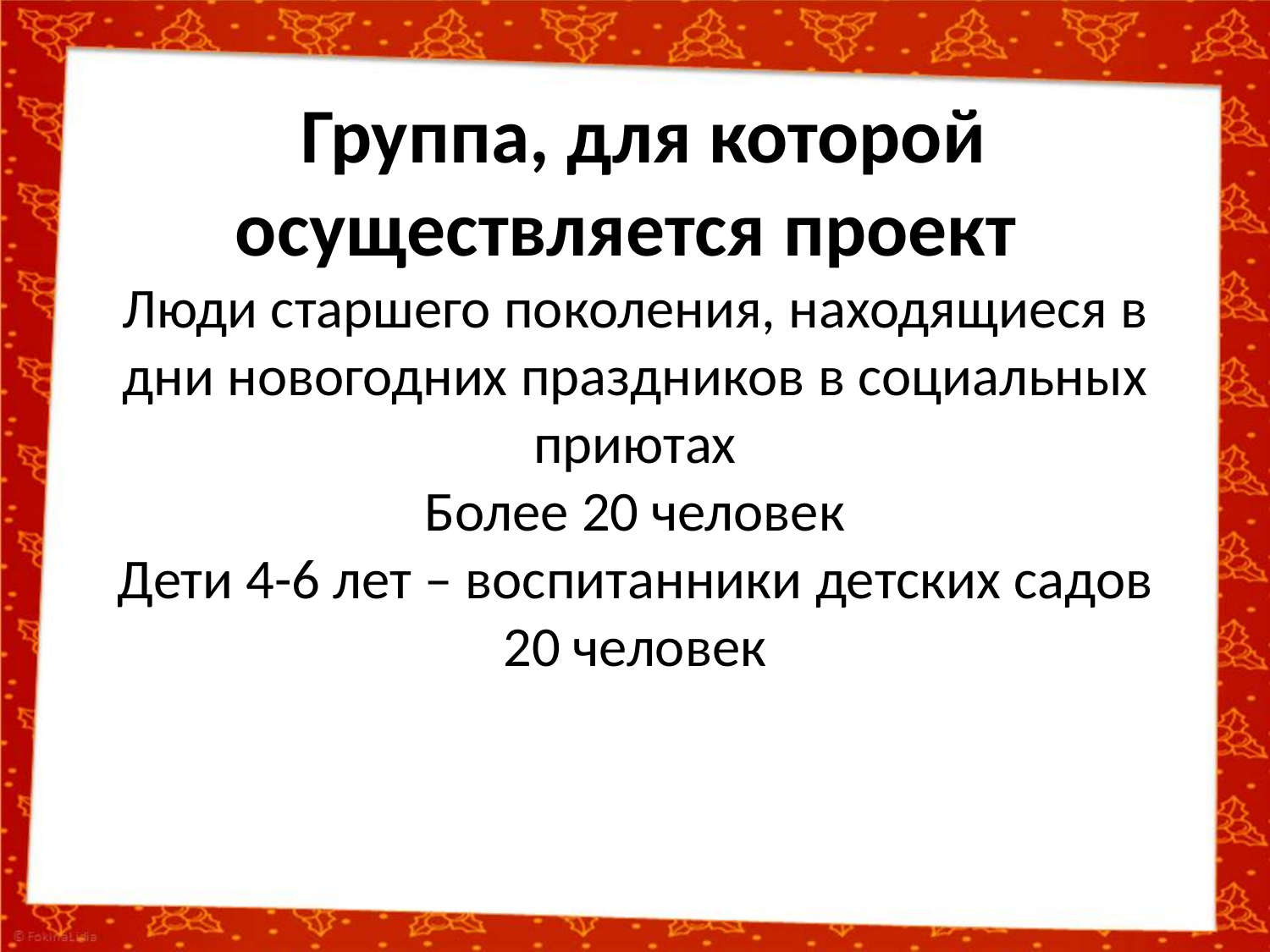

# Группа, для которой осуществляется проект Люди старшего поколения, находящиеся в дни новогодних праздников в социальных приютах Более 20 человек Дети 4-6 лет – воспитанники детских садов 20 человек